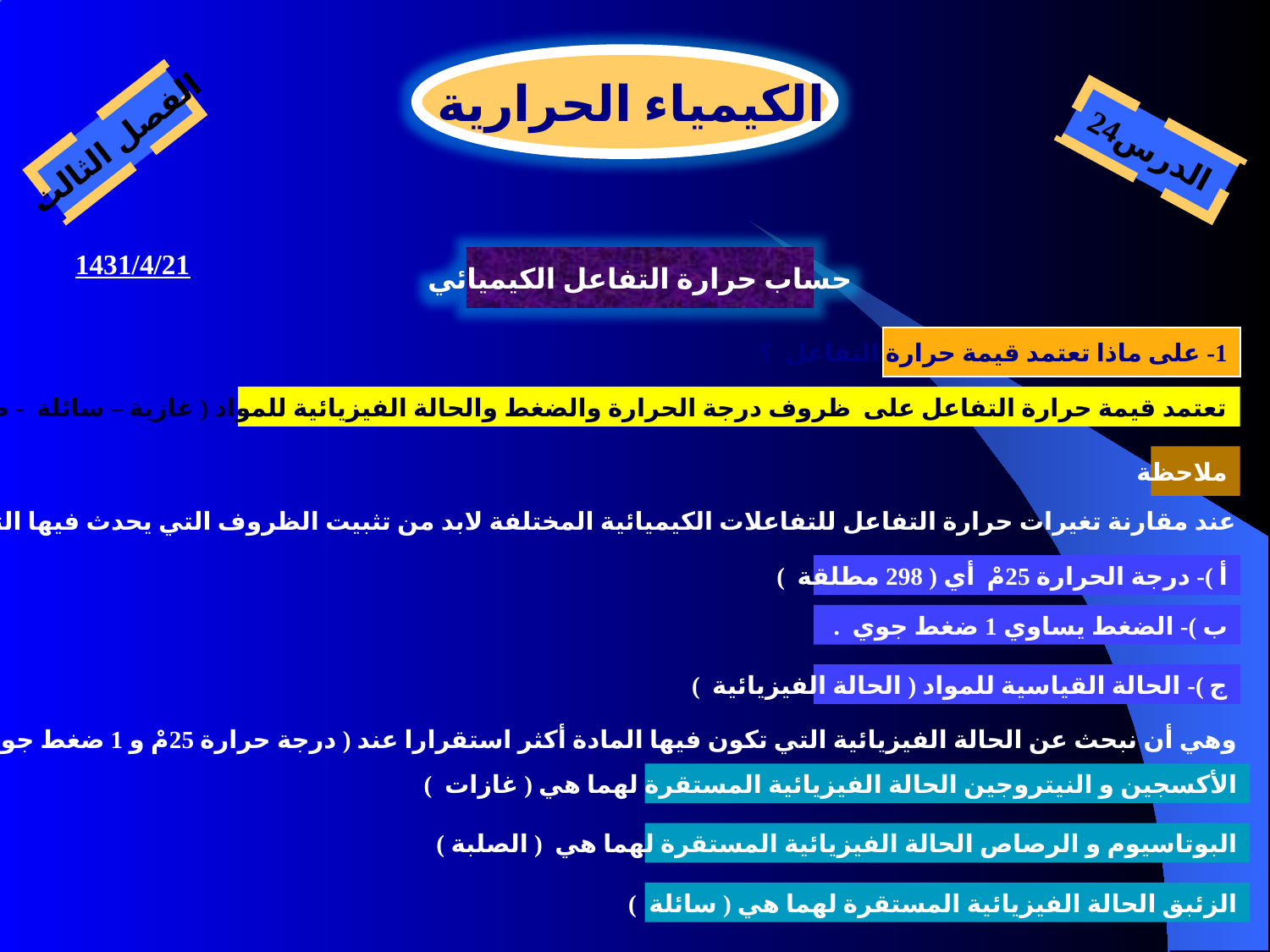

الكيمياء الحرارية
الفصل الثالث
الدرس24
1431/4/21
حساب حرارة التفاعل الكيميائي
1- على ماذا تعتمد قيمة حرارة التفاعل  ؟
تعتمد قيمة حرارة التفاعل على  ظروف درجة الحرارة والضغط والحالة الفيزيائية للمواد ( غازية – سائلة  - صلبة – بلورية )
ملاحظة
عند مقارنة تغيرات حرارة التفاعل للتفاعلات الكيميائية المختلفة لابد من تثبيت الظروف التي يحدث فيها التفاعل وقد اتفق على أن الظروف القياسية هي :
أ )- درجة الحرارة 25مْ  أي ( 298 مطلقة  )
ب )- الضغط يساوي 1 ضغط جوي  .
ج )- الحالة القياسية للمواد ( الحالة الفيزيائية  )
وهي أن نبحث عن الحالة الفيزيائية التي تكون فيها المادة أكثر استقرارا عند ( درجة حرارة 25مْ و 1 ضغط جوي ) فمثلا :
الأكسجين و النيتروجين الحالة الفيزيائية المستقرة لهما هي ( غازات  )
البوتاسيوم و الرصاص الحالة الفيزيائية المستقرة لهما هي  ( الصلبة )
الزئبق الحالة الفيزيائية المستقرة لهما هي ( سائلة  )